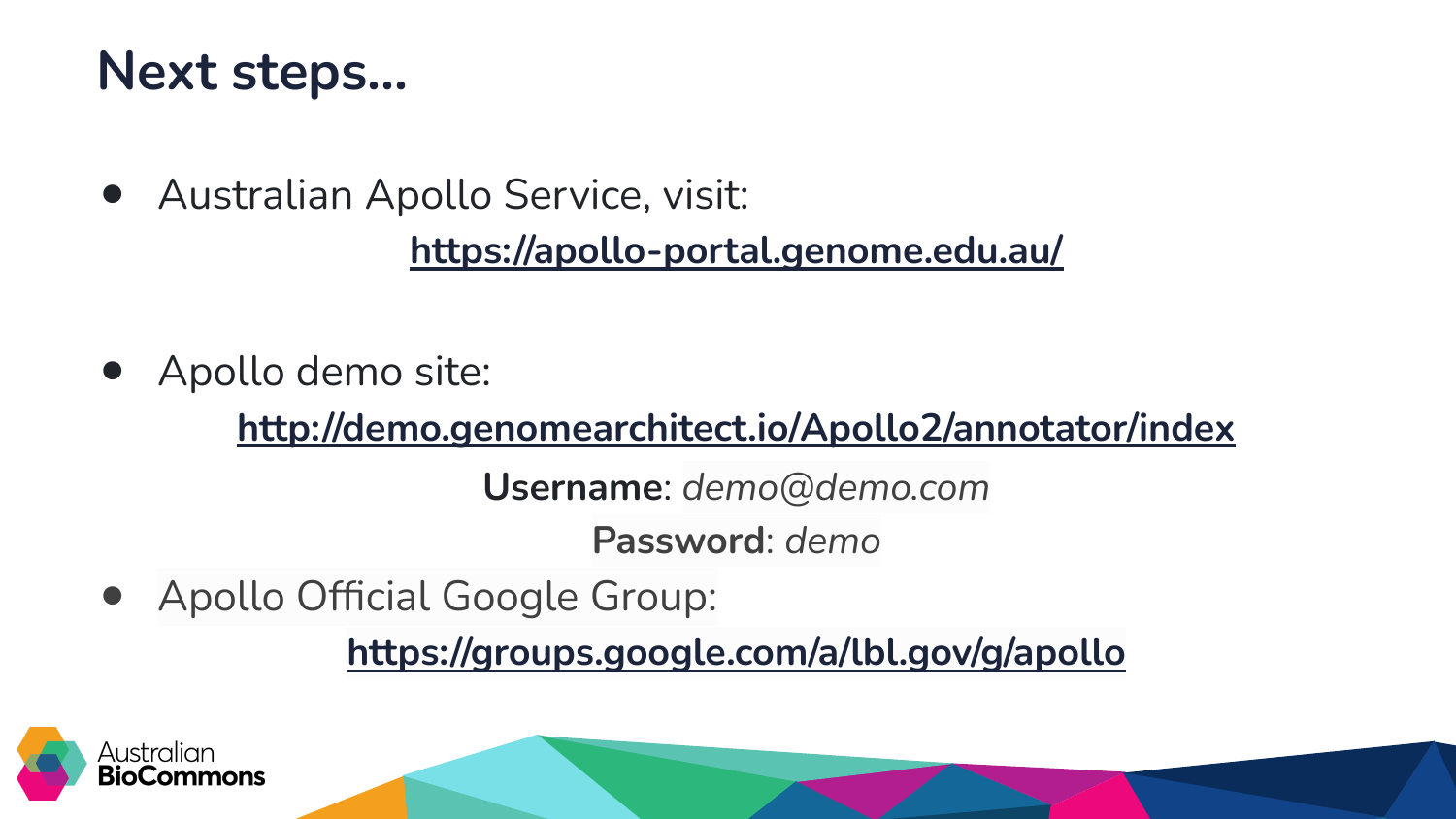

Next steps...

Australian Apollo Service, visit:
https://apollo-portal.genome.edu.au/

Apollo demo site:
http://demo.genomearchitect.io/Apollo2/annotator/index
Username: demo@demo.com
Password: demo
Apollo Official Google Group:
https://groups.google.com/a/lbl.gov/g/apollo